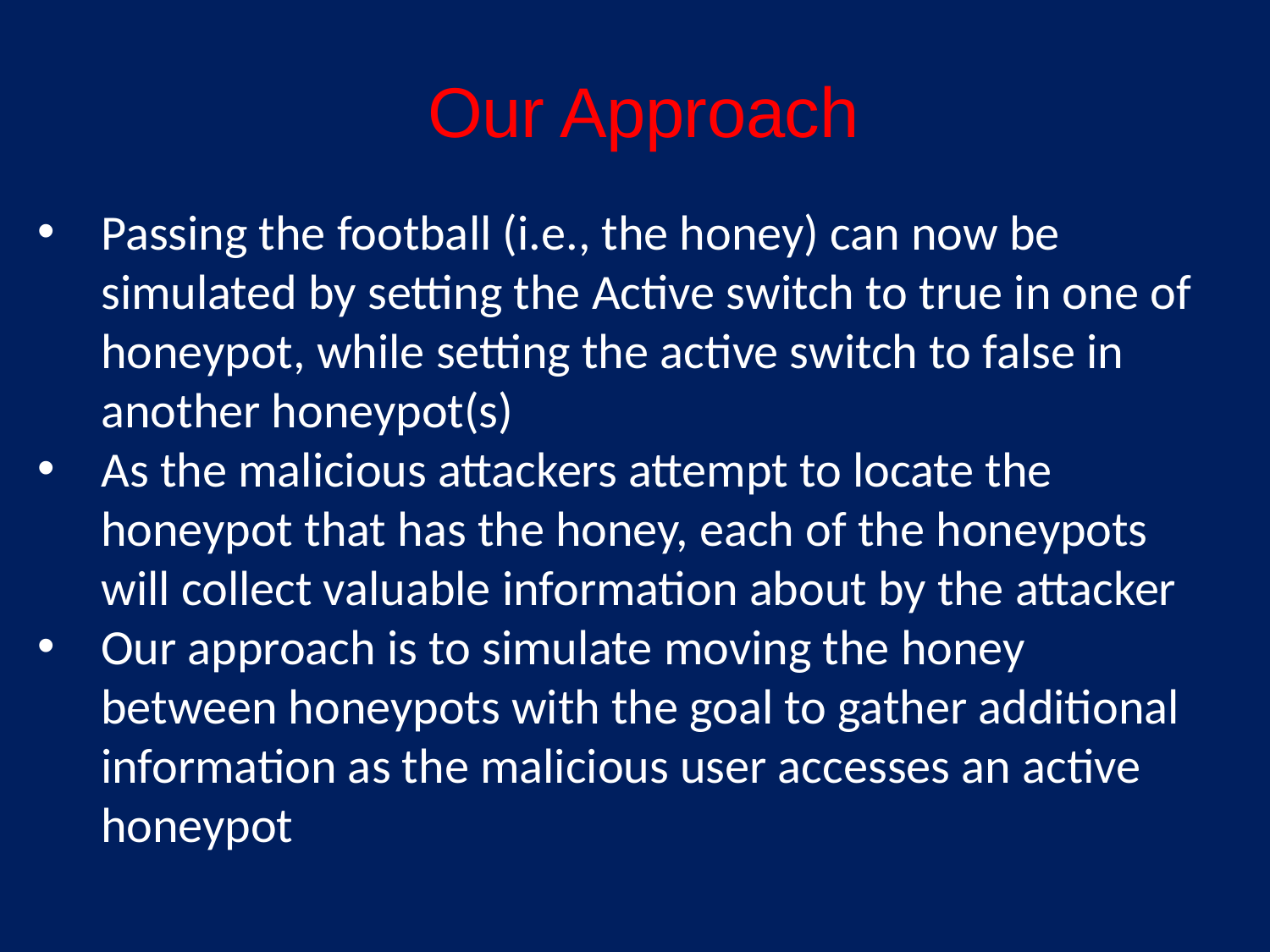

# Our Approach
Passing the football (i.e., the honey) can now be simulated by setting the Active switch to true in one of honeypot, while setting the active switch to false in another honeypot(s)
As the malicious attackers attempt to locate the honeypot that has the honey, each of the honeypots will collect valuable information about by the attacker
Our approach is to simulate moving the honey between honeypots with the goal to gather additional information as the malicious user accesses an active honeypot